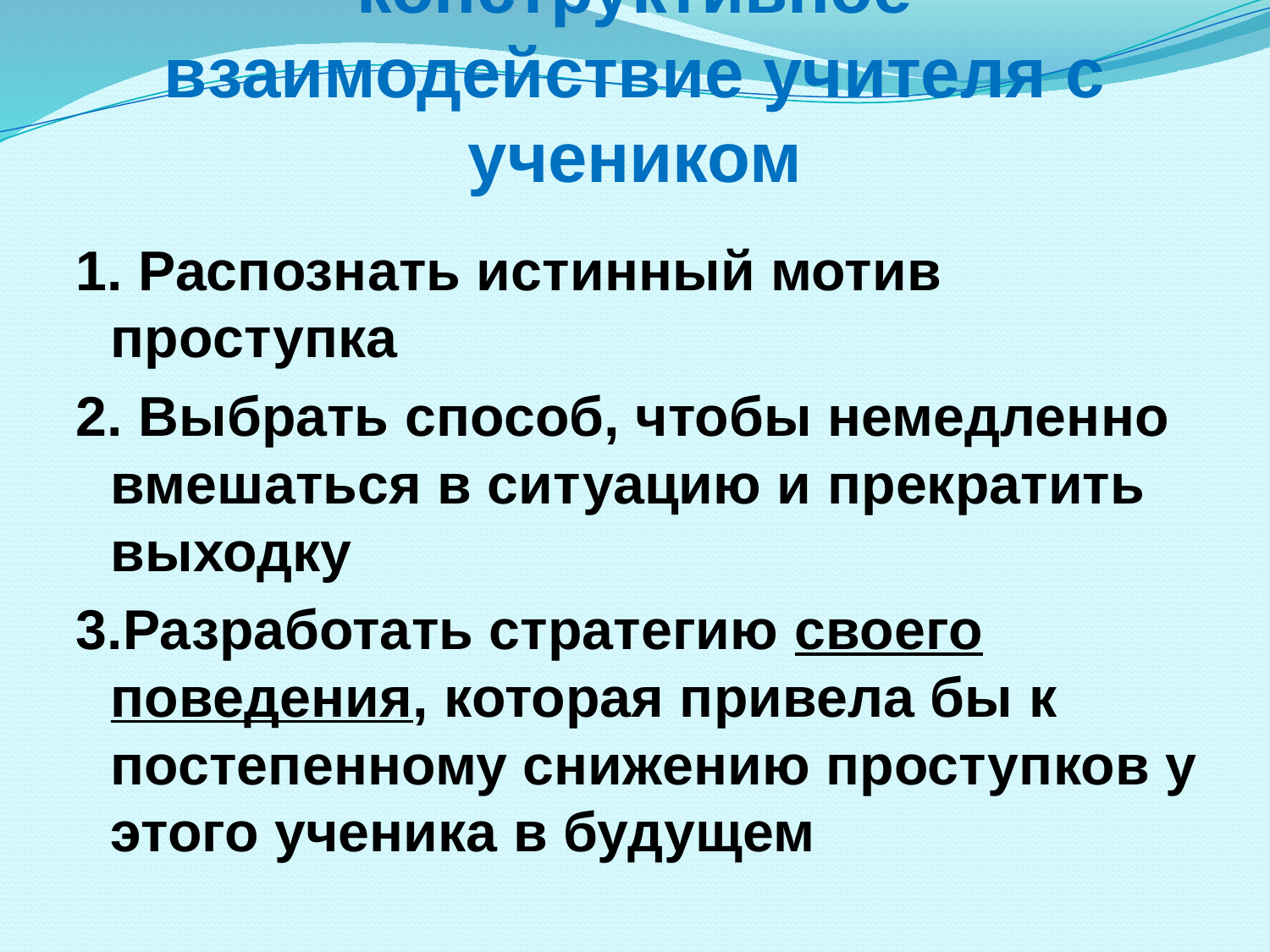

# Ключевое понятие - конструктивное взаимодействие учителя с учеником
1. Распознать истинный мотив проступка
2. Выбрать способ, чтобы немедленно вмешаться в ситуацию и прекратить выходку
3.Разработать стратегию своего поведения, которая привела бы к постепенному снижению проступков у этого ученика в будущем